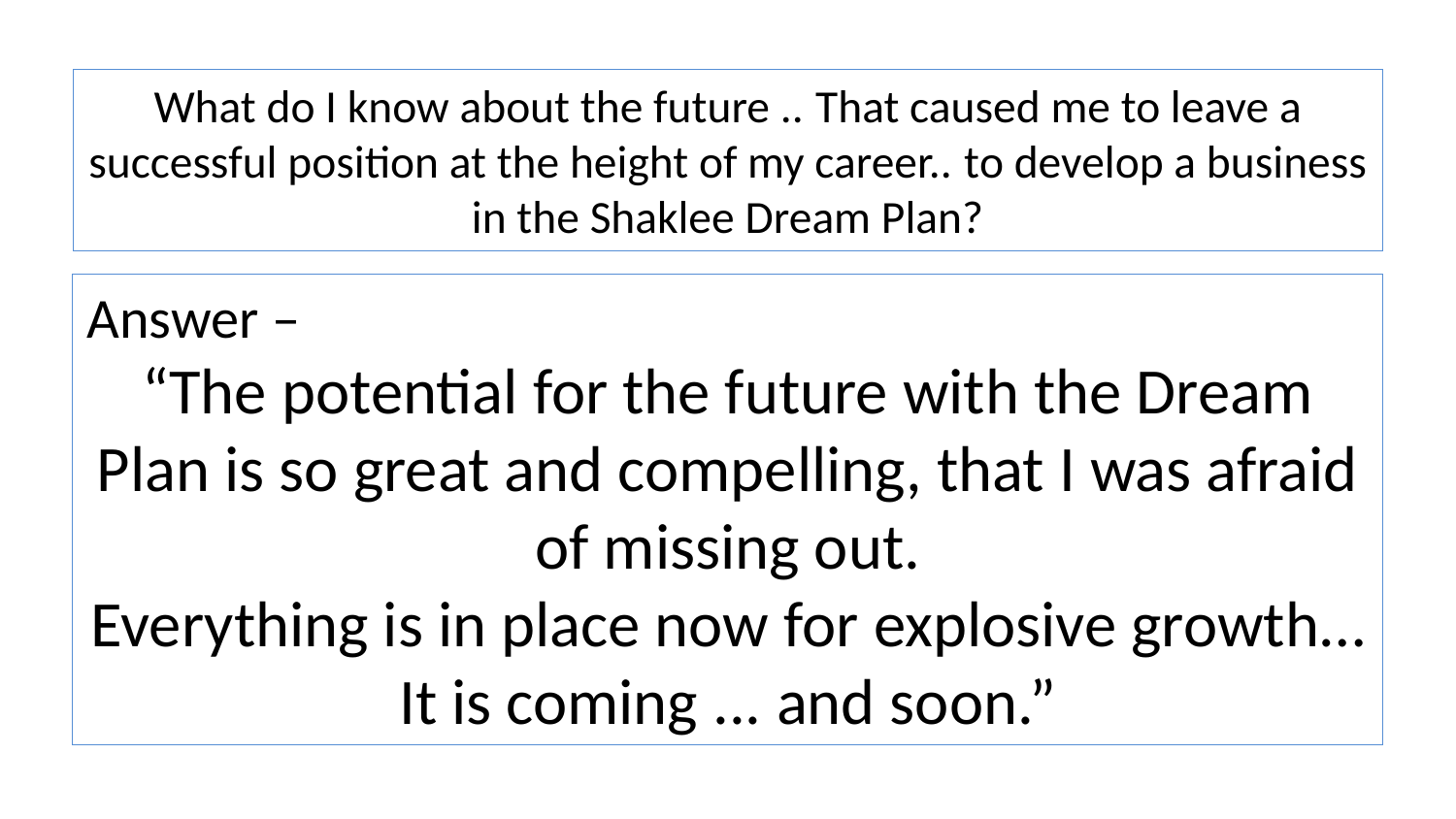

What do I know about the future .. That caused me to leave a successful position at the height of my career.. to develop a business in the Shaklee Dream Plan?

Answer –
“The potential for the future with the Dream Plan is so great and compelling, that I was afraid of missing out.
Everything is in place now for explosive growth… It is coming ... and soon.”